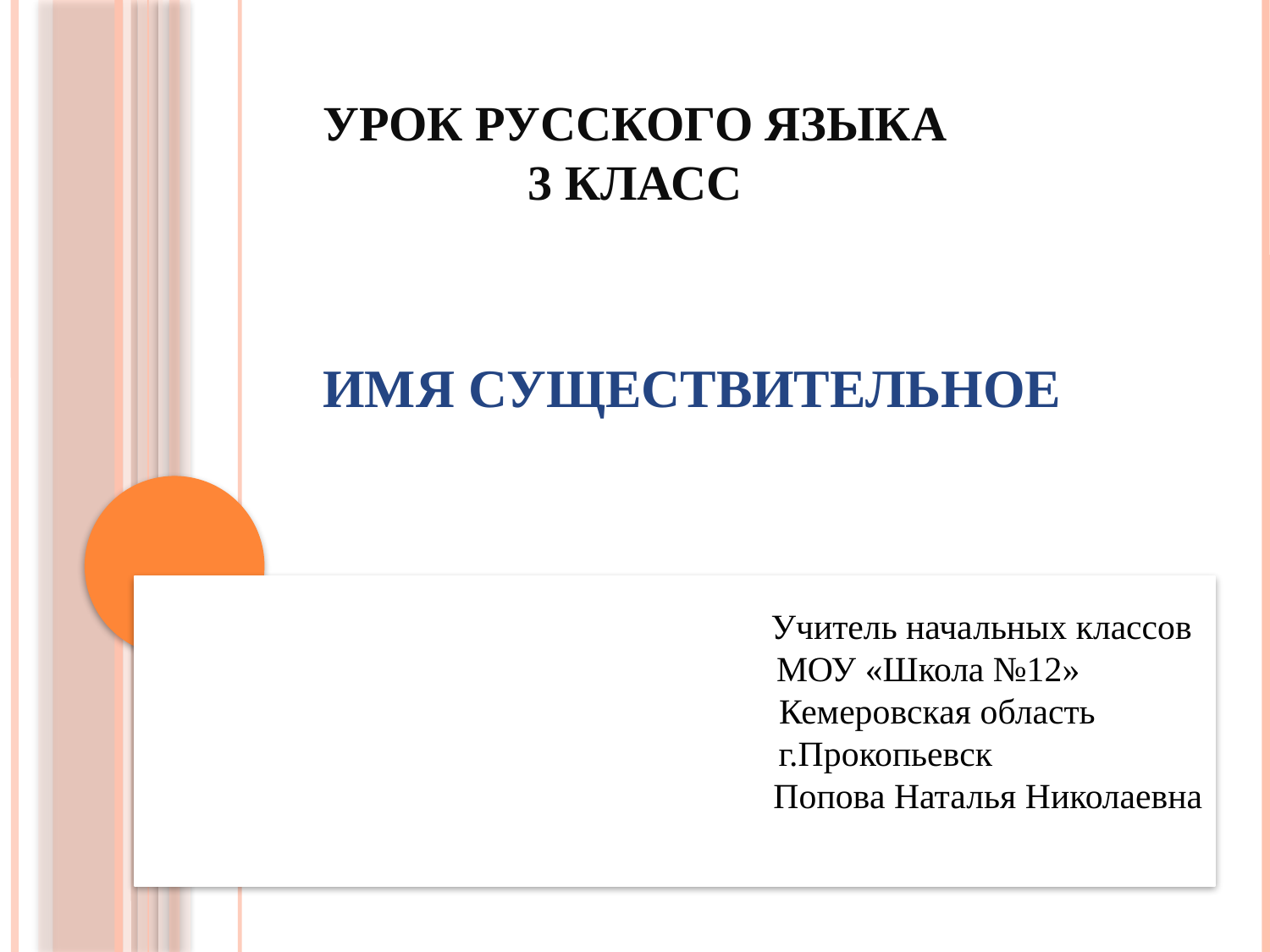

# УРОК РУССКОГО ЯЗЫКА 3 класс

ИМЯ СУЩЕСТВИТЕЛЬНОЕ
                                                                      Учитель начальных классов
                                                         МОУ «Школа №12»
                                                           Кемеровская область
                                                                       г.Прокопьевск
Попова Наталья Николаевна